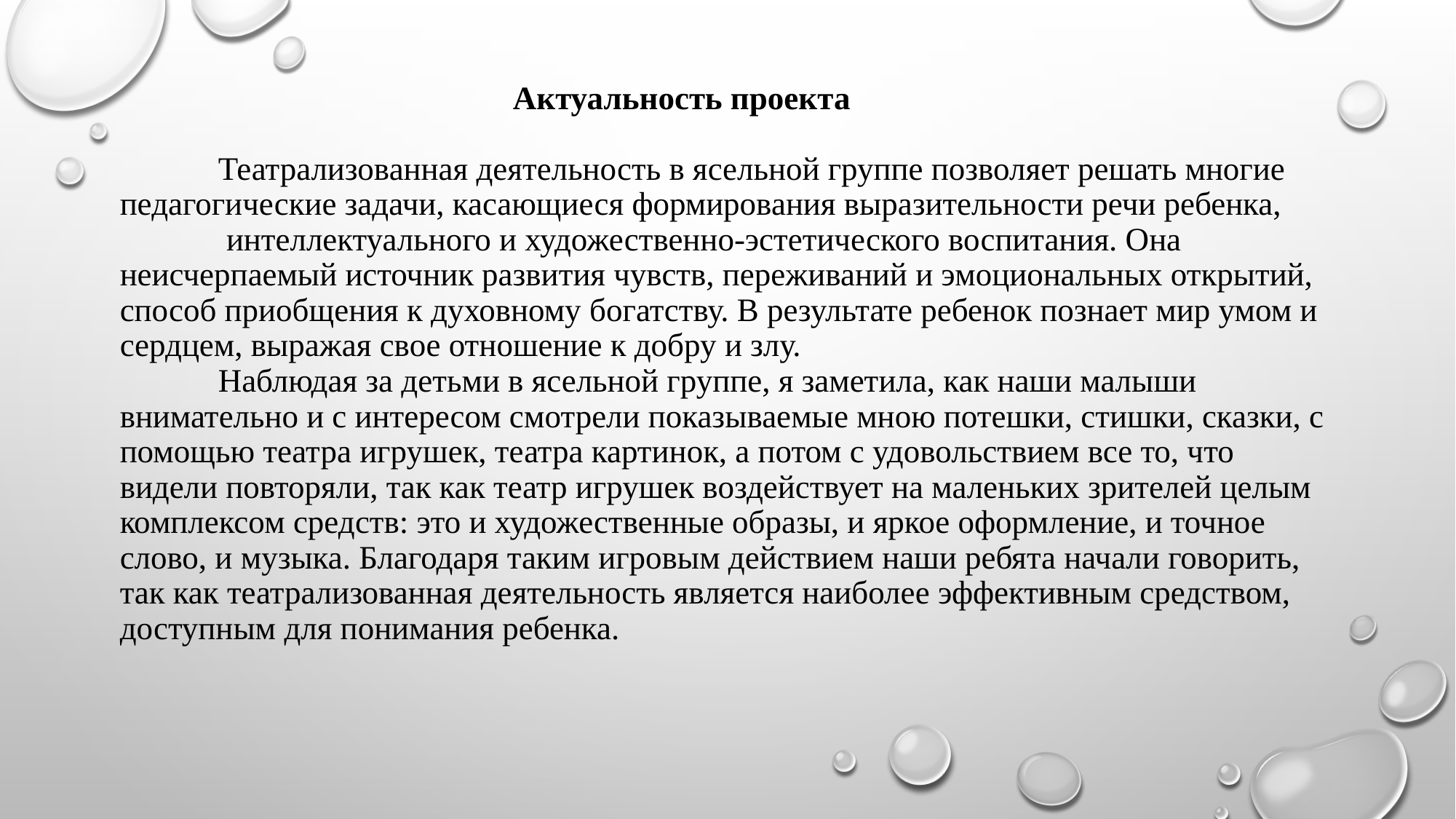

# Актуальность проекта Театрализованная деятельность в ясельной группе позволяет решать многие педагогические задачи, касающиеся формирования выразительности речи ребенка,                    интеллектуального и художественно-эстетического воспитания. Она неисчерпаемый источник развития чувств, переживаний и эмоциональных открытий, способ приобщения к духовному богатству. В результате ребенок познает мир умом и сердцем, выражая свое отношение к добру и злу. Наблюдая за детьми в ясельной группе, я заметила, как наши малыши внимательно и с интересом смотрели показываемые мною потешки, стишки, сказки, с помощью театра игрушек, театра картинок, а потом с удовольствием все то, что видели повторяли, так как театр игрушек воздействует на маленьких зрителей целым комплексом средств: это и художественные образы, и яркое оформление, и точное слово, и музыка. Благодаря таким игровым действием наши ребята начали говорить, так как театрализованная деятельность является наиболее эффективным средством, доступным для понимания ребенка.